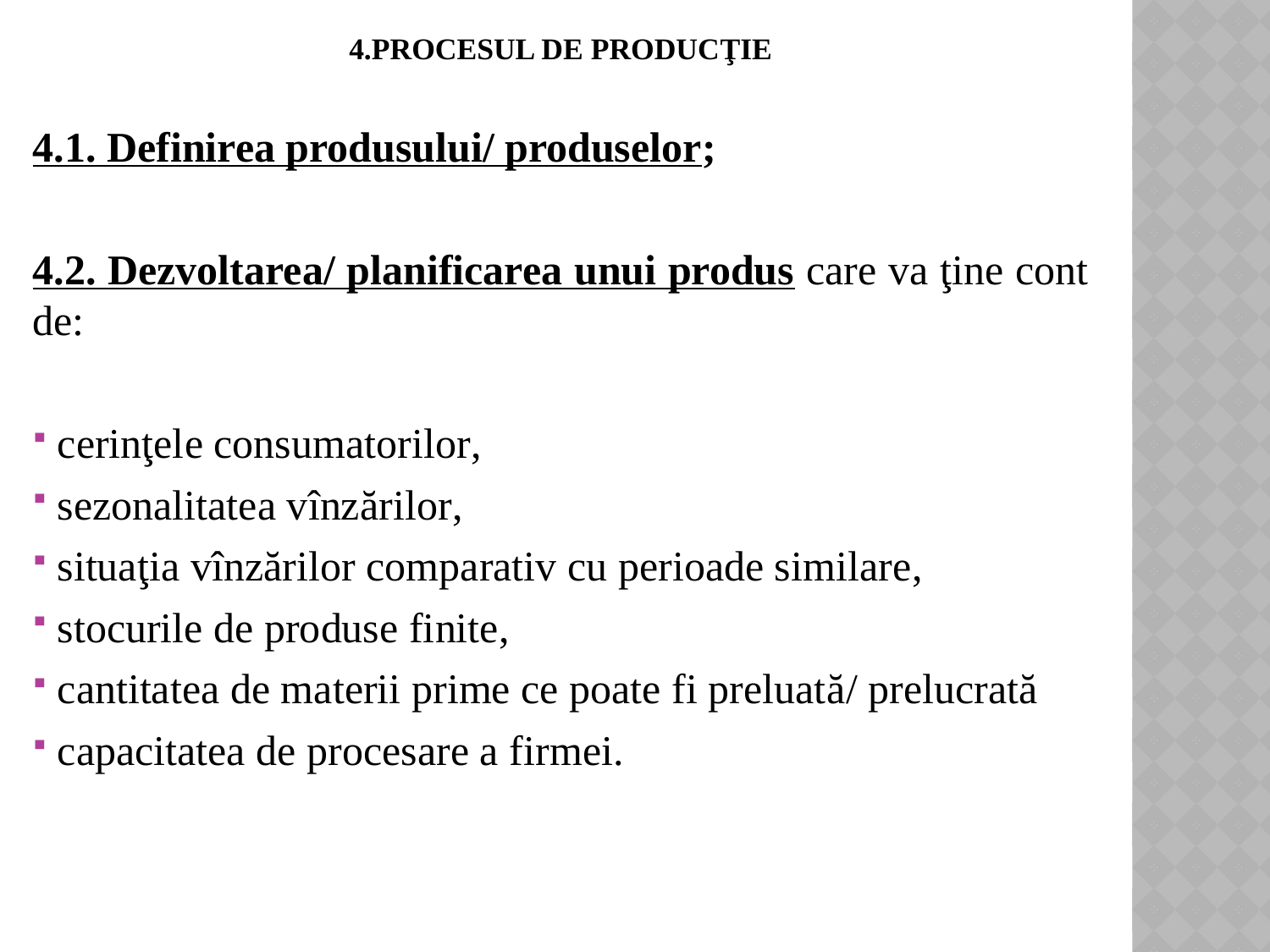

# 4.Procesul de producţie
4.1. Definirea produsului/ produselor;

4.2. Dezvoltarea/ planificarea unui produs care va ţine cont de:

 cerinţele consumatorilor,
 sezonalitatea vînzărilor,
 situaţia vînzărilor comparativ cu perioade similare,
 stocurile de produse finite,
 cantitatea de materii prime ce poate fi preluată/ prelucrată
 capacitatea de procesare a firmei.